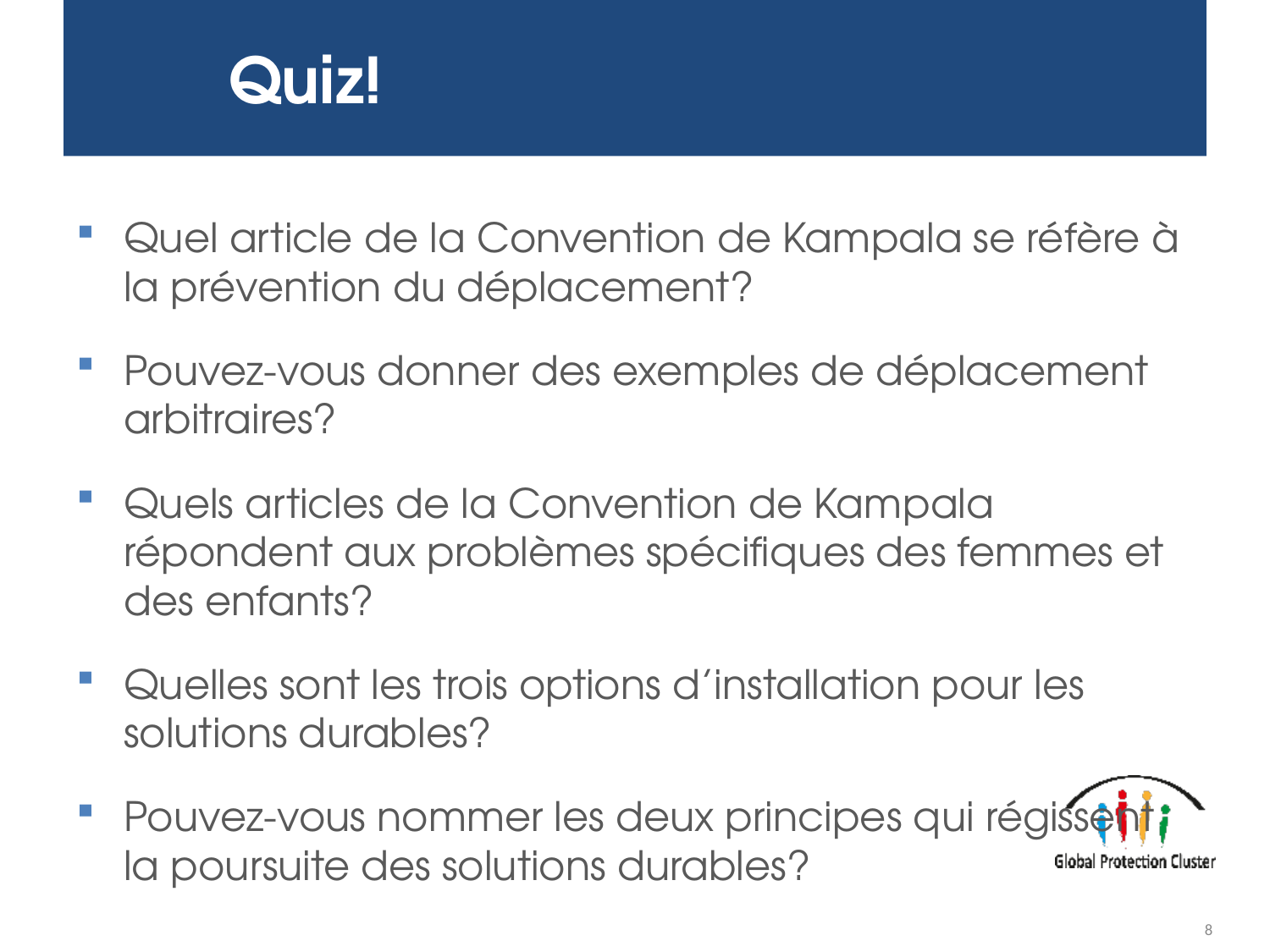

# Quiz!
Quel article de la Convention de Kampala se réfère à la prévention du déplacement?
Pouvez-vous donner des exemples de déplacement arbitraires?
Quels articles de la Convention de Kampala répondent aux problèmes spécifiques des femmes et des enfants?
Quelles sont les trois options d’installation pour les solutions durables?
Pouvez-vous nommer les deux principes qui régissent la poursuite des solutions durables?